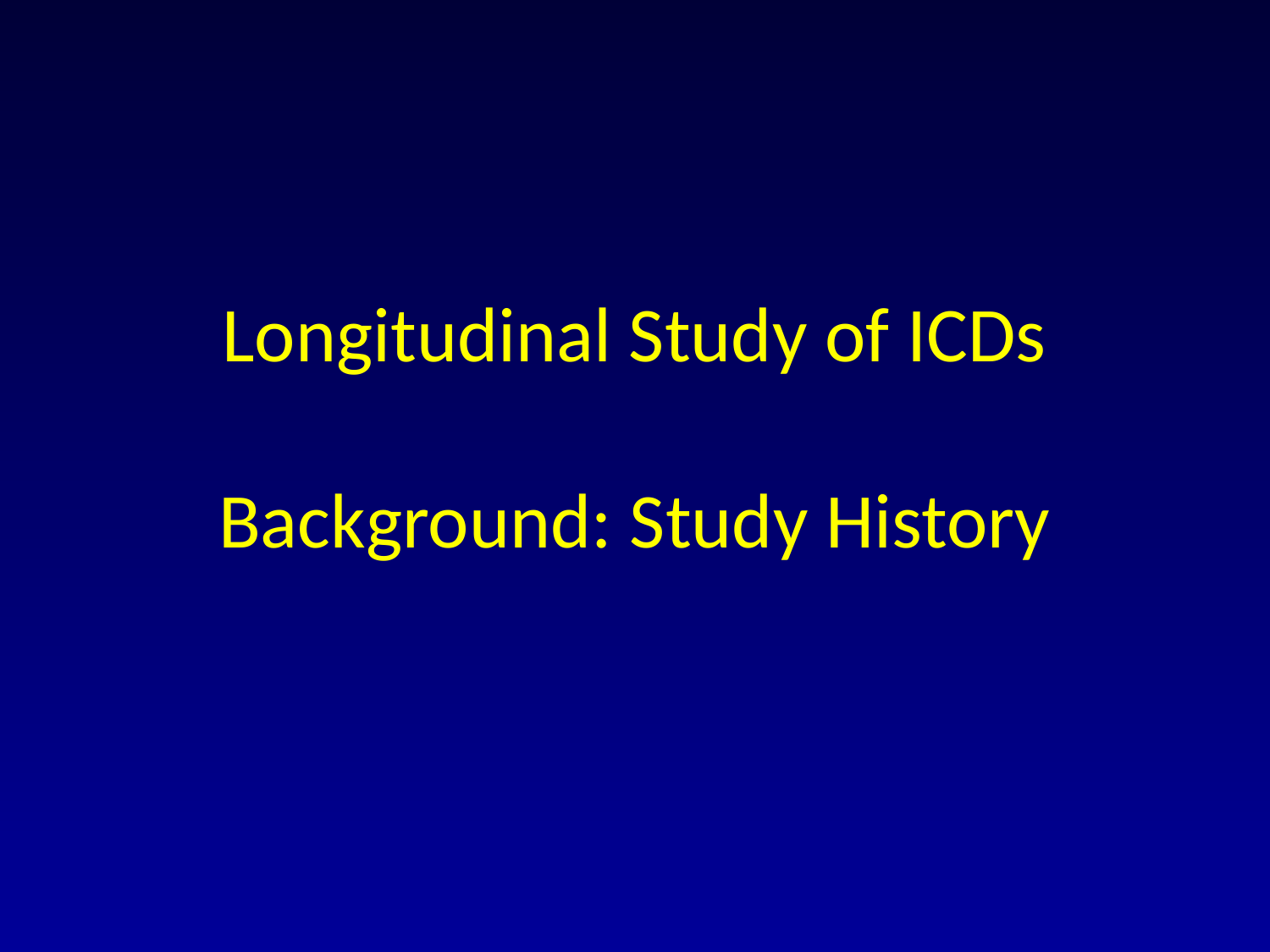

Longitudinal Study of ICDs
Background: Study History